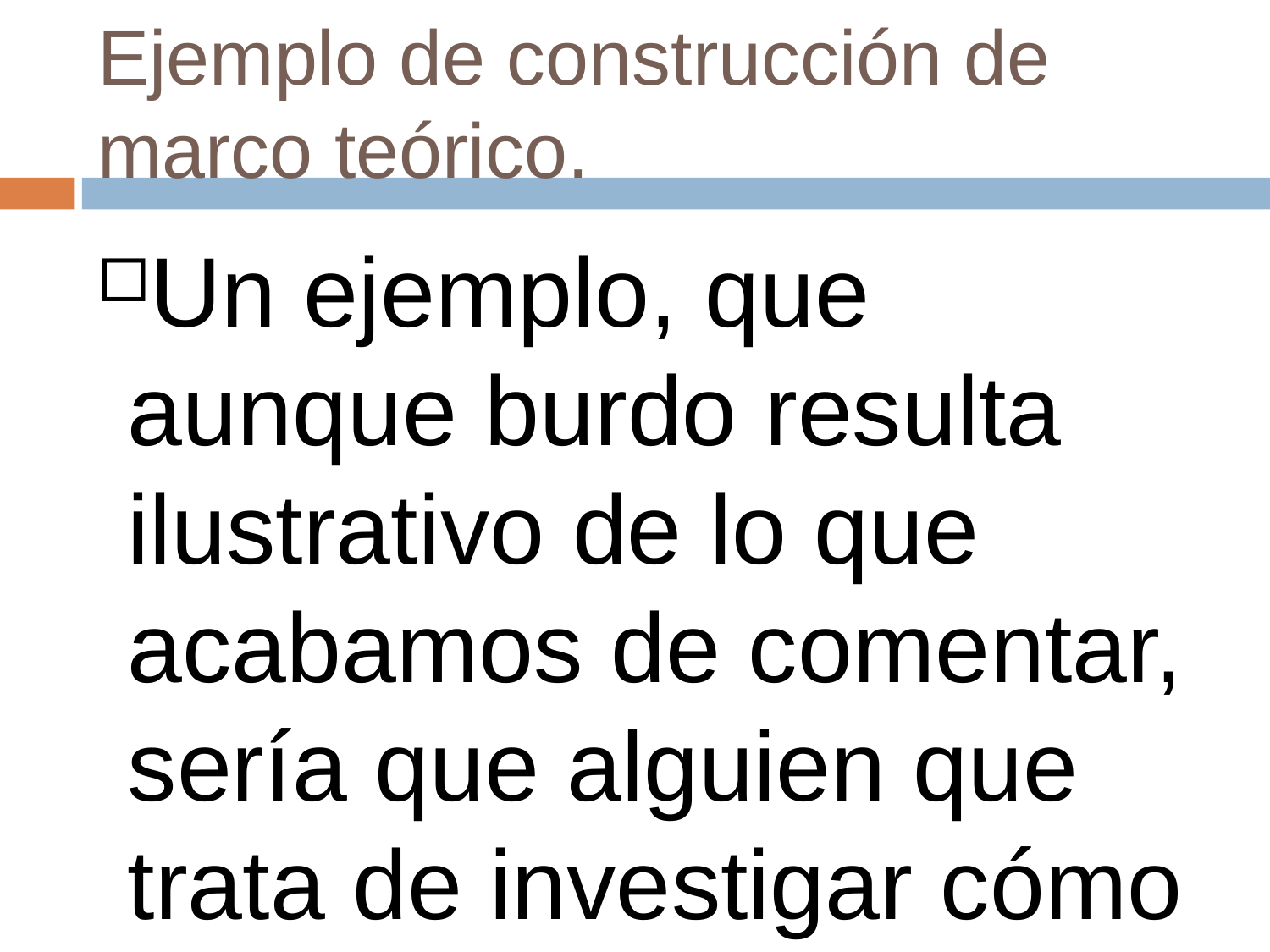

Ejemplo de construcción de marco teórico.
Un ejemplo, que aunque burdo resulta ilustrativo de lo que acabamos de comentar, sería que alguien que trata de investigar cómo afecta a los adolescentes el exponerse a programas televisivos con alto contenido de sexo, tuviera una estructura del marco teórico más o menos así:
1. La televisión.
2. Historia de la televisión.
3. Tipos de programas televisivos.
4. Efectos macrosociales de la televisión.
5. Usos y gratificaciones de la televisión.
5.1. Niños.
5.2. Adolescentes.
5.3. Adultos.
6. Exposición selectiva a la televisión.
7. Violencia en la televisión.
7.1. Tipos
7.2. Efectos.
8. Sexo en la televisión.
8.1. Tipos.
8.2. Efectos.
9. El erotismo en la televisión.
10. La pornografía en la televisión.